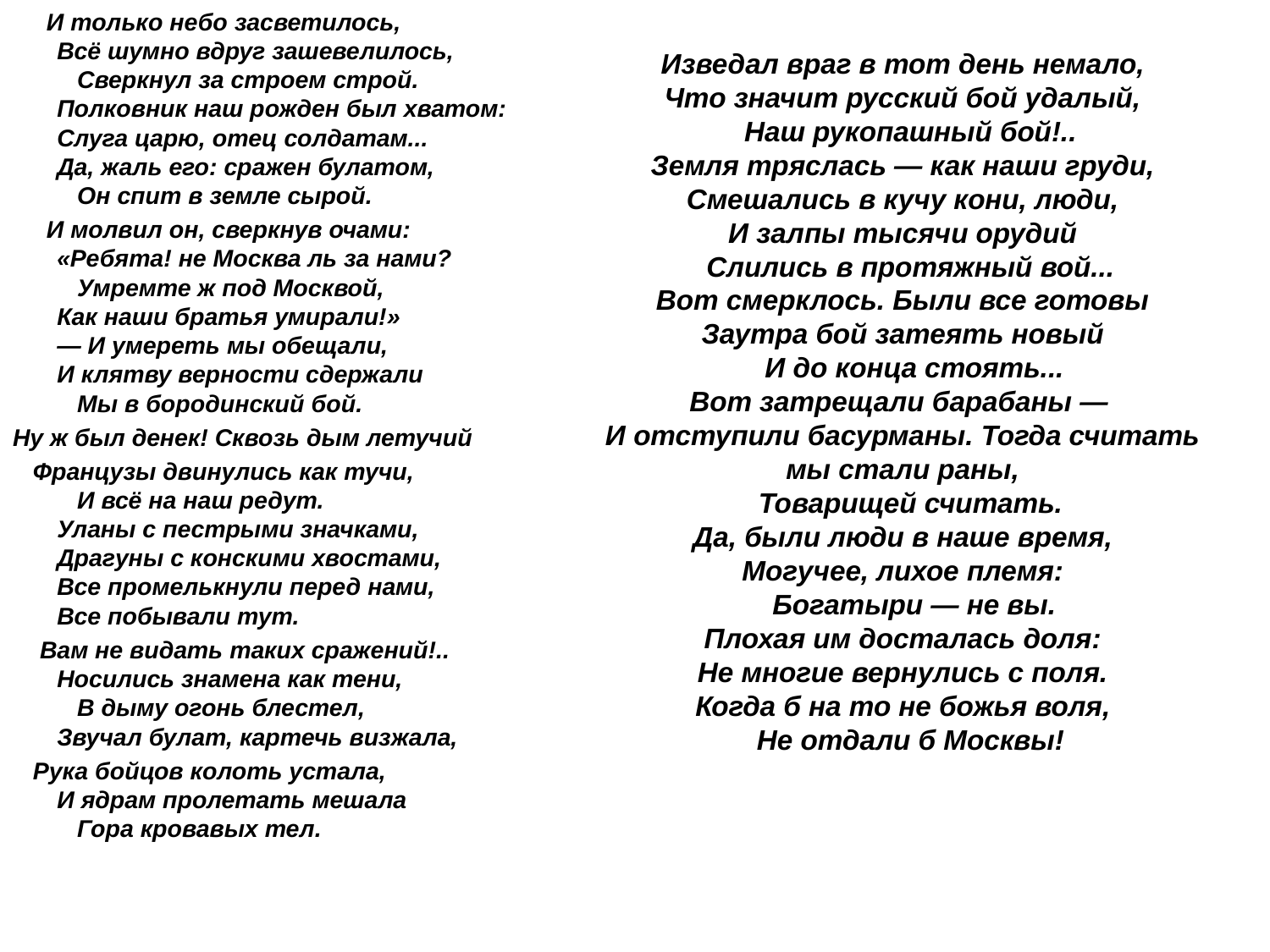

И только небо засветилось,
Всё шумно вдруг зашевелилось,
   Сверкнул за строем строй.
Полковник наш рожден был хватом:
Слуга царю, отец солдатам...
Да, жаль его: сражен булатом,
   Он спит в земле сырой.
     И молвил он, сверкнув очами:
«Ребята! не Москва ль за нами?
   Умремте ж под Москвой,
Как наши братья умирали!»
— И умереть мы обещали,
И клятву верности сдержали
   Мы в бородинский бой.
Ну ж был денек! Сквозь дым летучий
   Французы двинулись как тучи,
   И всё на наш редут.
Уланы с пестрыми значками,
Драгуны с конскими хвостами,
Все промелькнули перед нами,
Все побывали тут.
    Вам не видать таких сражений!..
Носились знамена как тени,
   В дыму огонь блестел,
Звучал булат, картечь визжала,
   Рука бойцов колоть устала,
И ядрам пролетать мешала
   Гора кровавых тел.

Изведал враг в тот день немало,
Что значит русский бой удалый,
  Наш рукопашный бой!..
Земля тряслась — как наши груди,
Смешались в кучу кони, люди,
И залпы тысячи орудий
   Слились в протяжный вой...
Вот смерклось. Были все готовы
Заутра бой затеять новый
   И до конца стоять...
Вот затрещали барабаны —
И отступили басурманы. Тогда считать мы стали раны,
   Товарищей считать.
Да, были люди в наше время,
Могучее, лихое племя:
   Богатыри — не вы.
Плохая им досталась доля:
Не многие вернулись с поля.
Когда б на то не божья воля,
   Не отдали б Москвы!